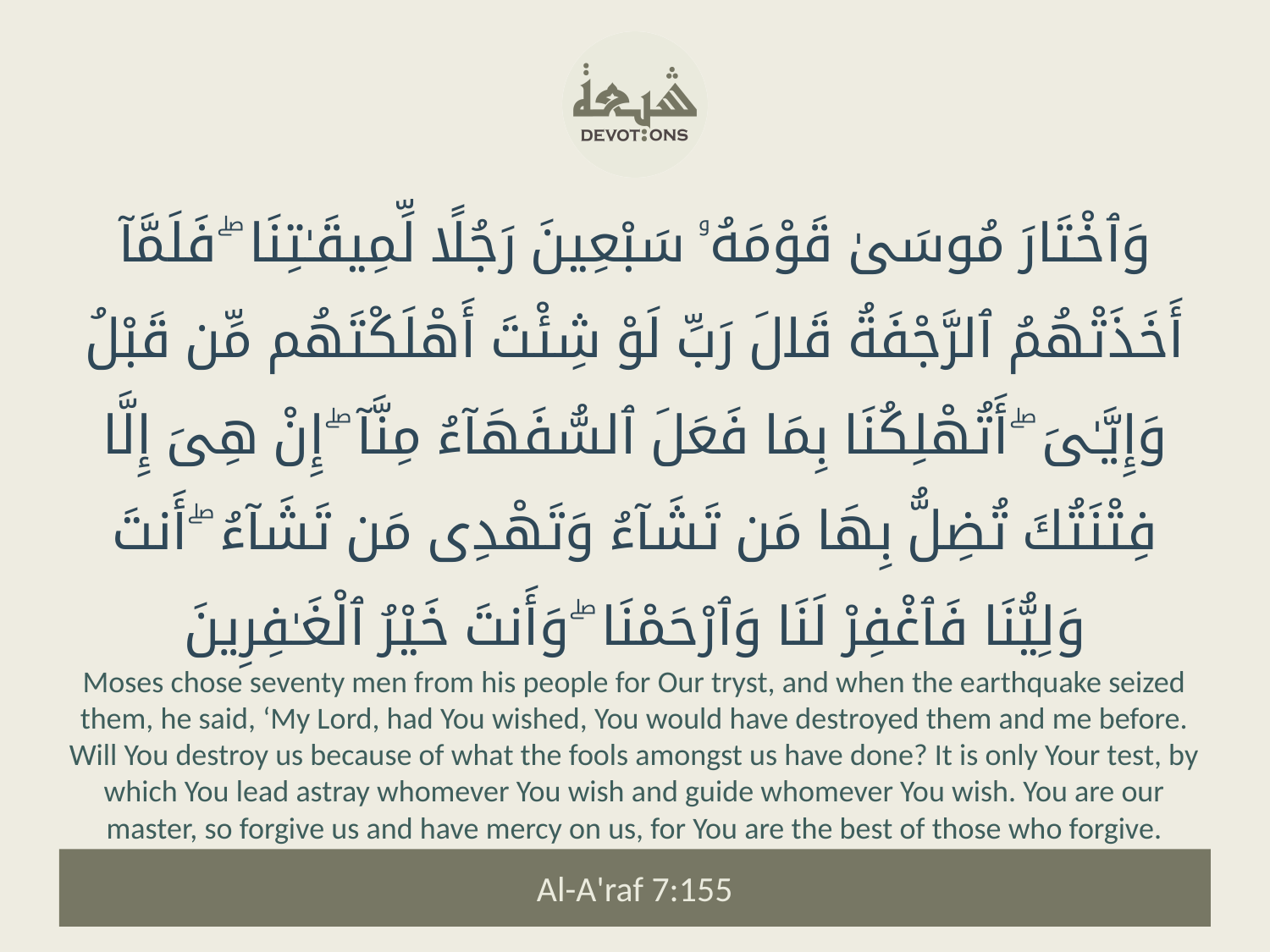

وَٱخْتَارَ مُوسَىٰ قَوْمَهُۥ سَبْعِينَ رَجُلًا لِّمِيقَـٰتِنَا ۖ فَلَمَّآ أَخَذَتْهُمُ ٱلرَّجْفَةُ قَالَ رَبِّ لَوْ شِئْتَ أَهْلَكْتَهُم مِّن قَبْلُ وَإِيَّـٰىَ ۖ أَتُهْلِكُنَا بِمَا فَعَلَ ٱلسُّفَهَآءُ مِنَّآ ۖ إِنْ هِىَ إِلَّا فِتْنَتُكَ تُضِلُّ بِهَا مَن تَشَآءُ وَتَهْدِى مَن تَشَآءُ ۖ أَنتَ وَلِيُّنَا فَٱغْفِرْ لَنَا وَٱرْحَمْنَا ۖ وَأَنتَ خَيْرُ ٱلْغَـٰفِرِينَ
Moses chose seventy men from his people for Our tryst, and when the earthquake seized them, he said, ‘My Lord, had You wished, You would have destroyed them and me before. Will You destroy us because of what the fools amongst us have done? It is only Your test, by which You lead astray whomever You wish and guide whomever You wish. You are our master, so forgive us and have mercy on us, for You are the best of those who forgive.
Al-A'raf 7:155